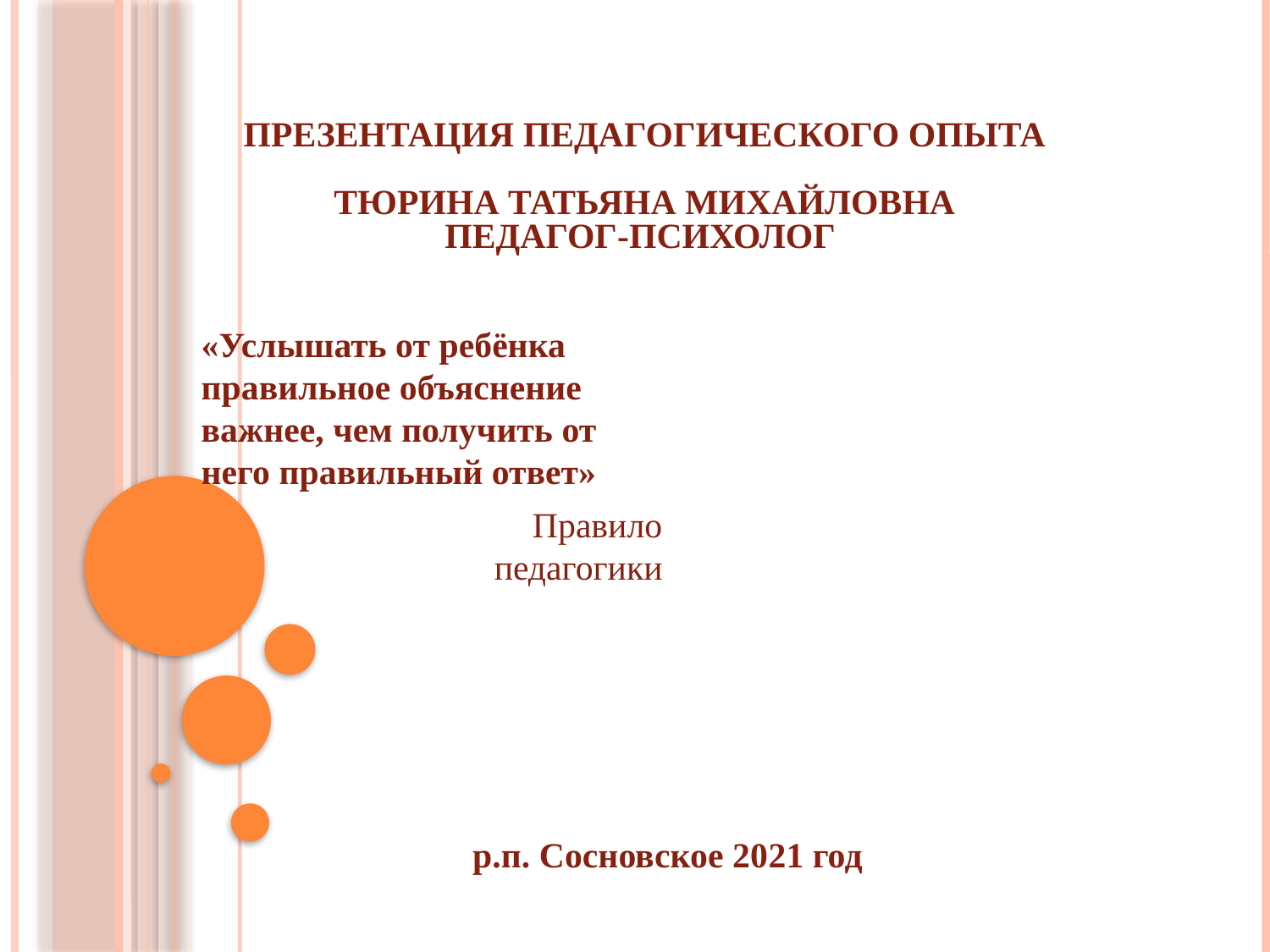

# Презентация педагогического опыта Тюрина Татьяна Михайловна педагог-психолог
«Услышать от ребёнка правильное объяснение важнее, чем получить от него правильный ответ»
                                    Правило педагогики

р.п. Сосновское 2021 год